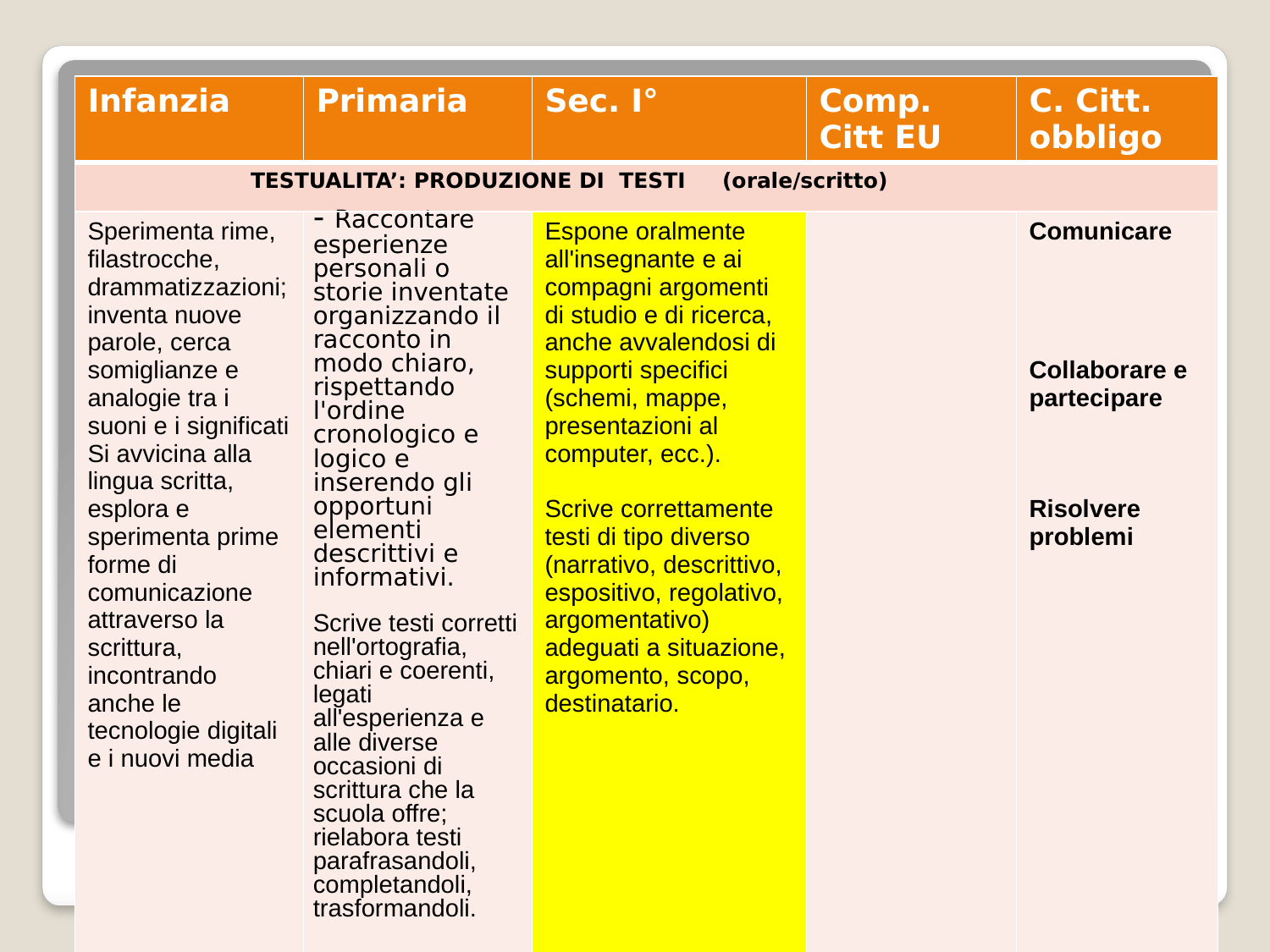

| Infanzia | Primaria | Sec. I° | Comp. Citt EU | C. Citt. obbligo |
| --- | --- | --- | --- | --- |
| TESTUALITA’: PRODUZIONE DI TESTI (orale/scritto) |  |  |  |  |
| Sperimenta rime, filastrocche, drammatizzazioni; inventa nuove parole, cerca somiglianze e analogie tra i suoni e i significati Si avvicina alla lingua scritta, esplora e sperimenta prime forme di comunicazione attraverso la scrittura, incontrando anche le tecnologie digitali e i nuovi media | - Raccontare esperienze personali o storie inventate organizzando il racconto in modo chiaro, rispettando l'ordine cronologico e logico e inserendo gli opportuni elementi descrittivi e informativi. Scrive testi corretti nell'ortografia, chiari e coerenti, legati all'esperienza e alle diverse occasioni di scrittura che la scuola offre; rielabora testi parafrasandoli, completandoli, trasformandoli. | Espone oralmente all'insegnante e ai compagni argomenti di studio e di ricerca, anche avvalendosi di supporti specifici (schemi, mappe, presentazioni al computer, ecc.). Scrive correttamente testi di tipo diverso (narrativo, descrittivo, espositivo, regolativo, argomentativo) adeguati a situazione, argomento, scopo, destinatario. |  | Comunicare         Collaborare e partecipare Risolvere problemi |
|  |  |  |  |  |
# Connettere TRAGUARDI PER LO SVILUPPO DELLE COMPETENZE CON LE  COMPETENZE CHIAVE DI CITTADINANZA EUROPEA E CON LE COMPETENZE DI CITTADINANZA AL TERMINE DELL’OBBLIGO